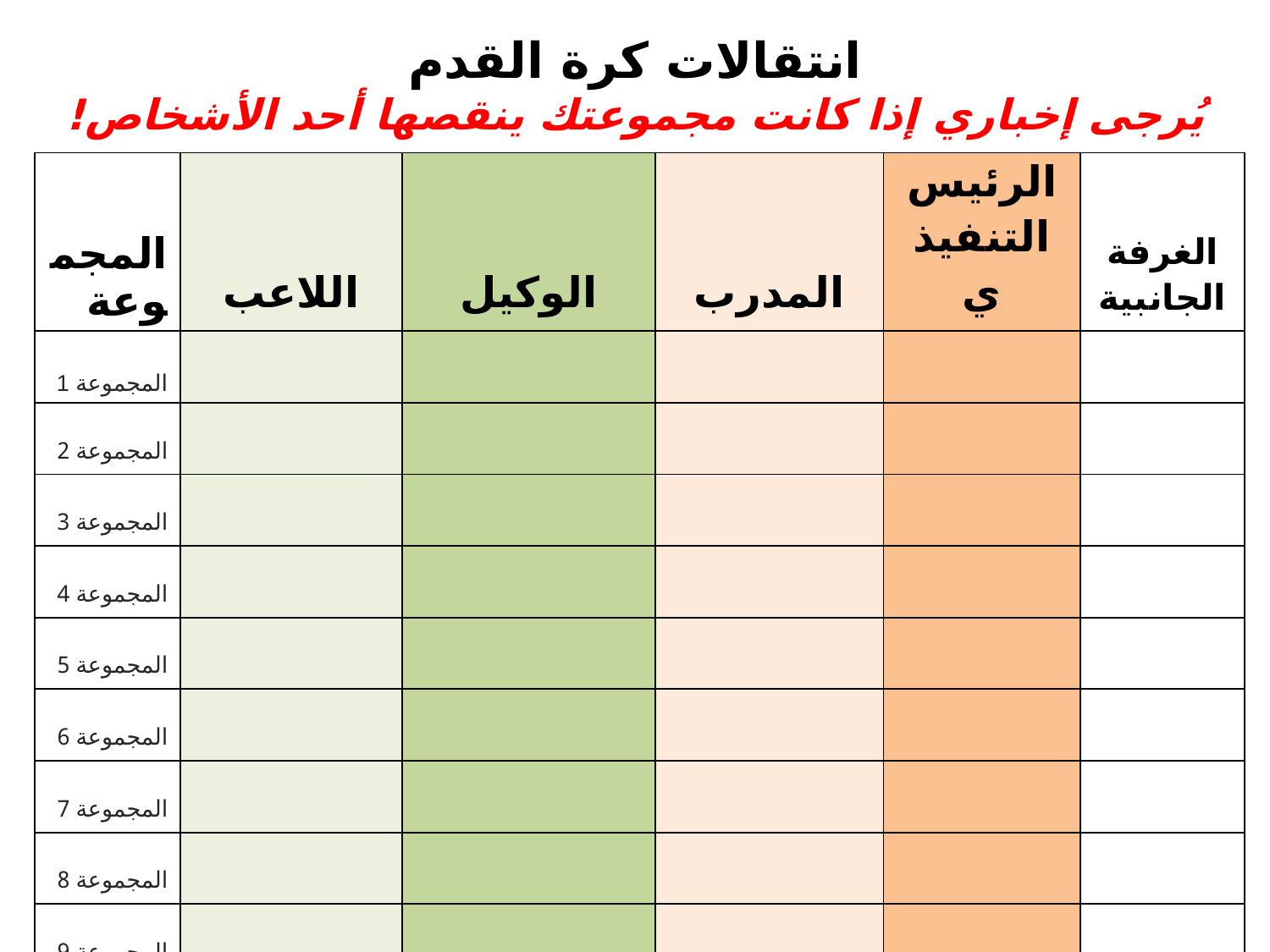

انتقالات كرة القدم
يُرجى إخباري إذا كانت مجموعتك ينقصها أحد الأشخاص!
| المجموعة | اللاعب | الوكيل | المدرب | الرئيس التنفيذي | الغرفة الجانبية |
| --- | --- | --- | --- | --- | --- |
| المجموعة 1 |  |  |  |  |  |
| المجموعة 2 |  |  |  |  |  |
| المجموعة 3 |  |  |  |  |  |
| المجموعة 4 |  |  |  |  |  |
| المجموعة 5 |  |  |  |  |  |
| المجموعة 6 |  |  |  |  |  |
| المجموعة 7 |  |  |  |  |  |
| المجموعة 8 |  |  |  |  |  |
| المجموعة 9 |  |  |  |  |  |